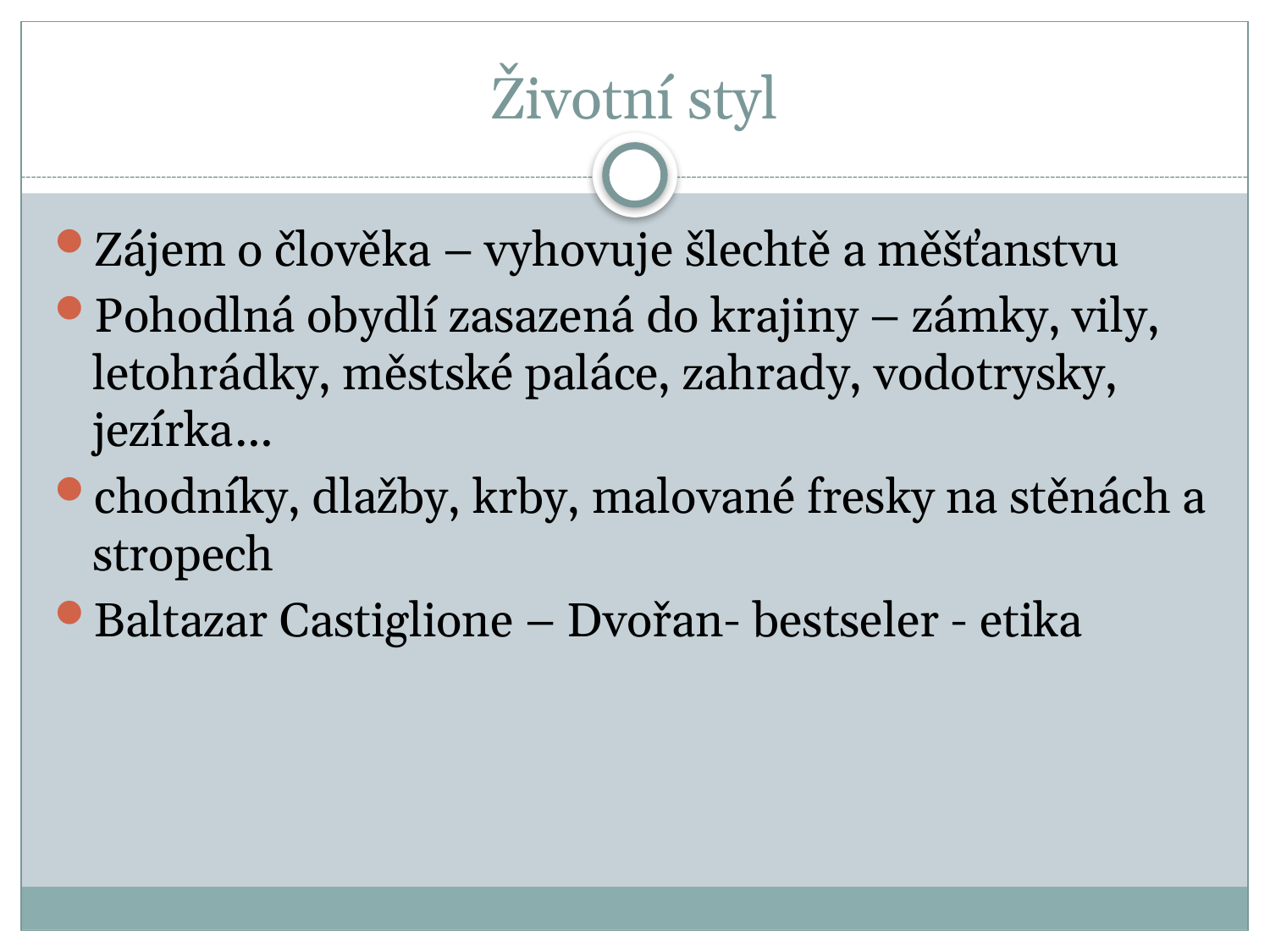

# Životní styl
Zájem o člověka – vyhovuje šlechtě a měšťanstvu
Pohodlná obydlí zasazená do krajiny – zámky, vily, letohrádky, městské paláce, zahrady, vodotrysky, jezírka…
chodníky, dlažby, krby, malované fresky na stěnách a stropech
Baltazar Castiglione – Dvořan- bestseler - etika